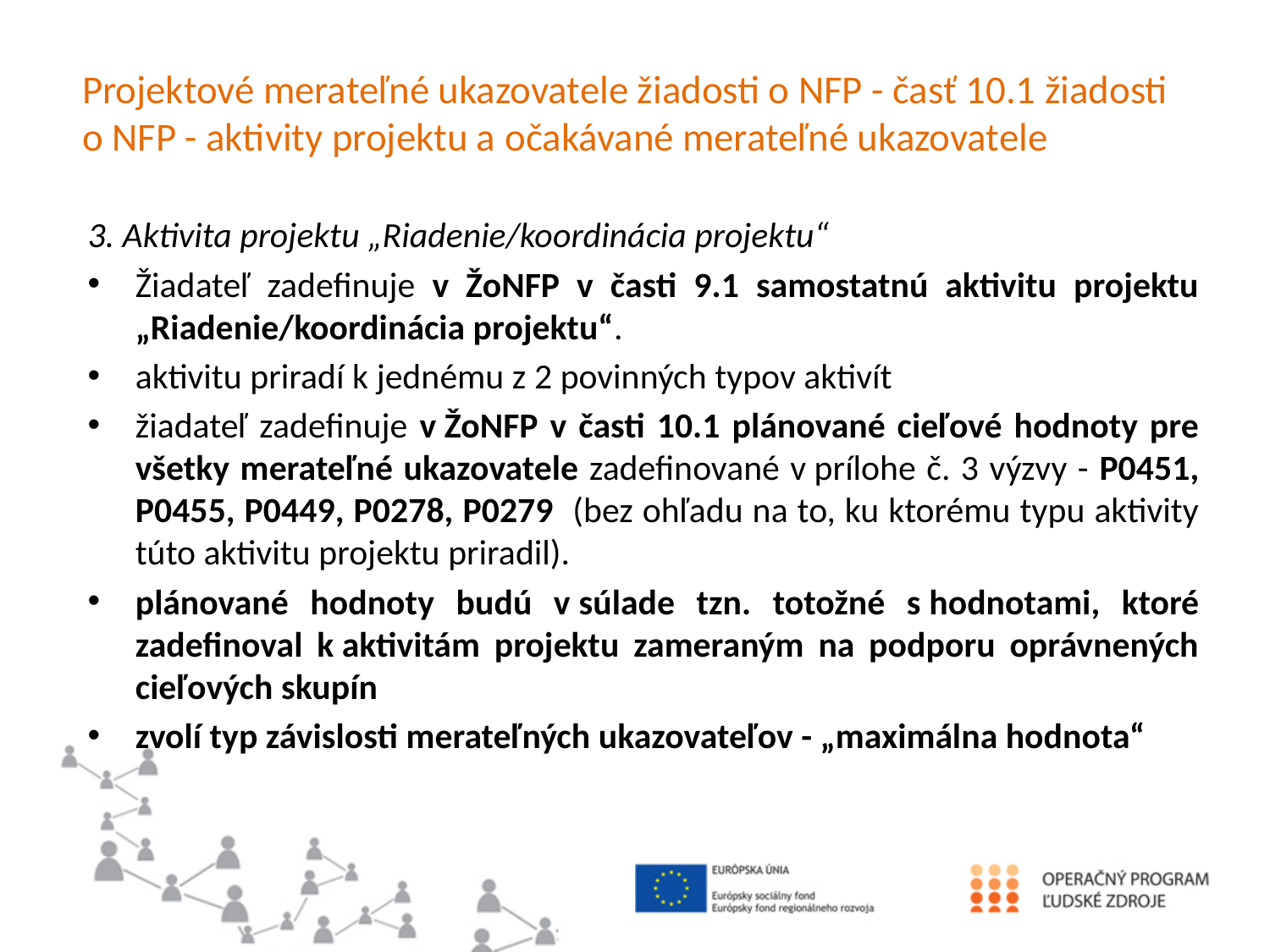

# Projektové merateľné ukazovatele žiadosti o NFP - časť 10.1 žiadosti o NFP - aktivity projektu a očakávané merateľné ukazovatele
3. Aktivita projektu „Riadenie/koordinácia projektu“
Žiadateľ zadefinuje v ŽoNFP v časti 9.1 samostatnú aktivitu projektu „Riadenie/koordinácia projektu“.
aktivitu priradí k jednému z 2 povinných typov aktivít
žiadateľ zadefinuje v ŽoNFP v časti 10.1 plánované cieľové hodnoty pre všetky merateľné ukazovatele zadefinované v prílohe č. 3 výzvy - P0451, P0455, P0449, P0278, P0279  (bez ohľadu na to, ku ktorému typu aktivity túto aktivitu projektu priradil).
plánované hodnoty budú v súlade tzn. totožné s hodnotami, ktoré zadefinoval k aktivitám projektu zameraným na podporu oprávnených cieľových skupín
zvolí typ závislosti merateľných ukazovateľov - „maximálna hodnota“